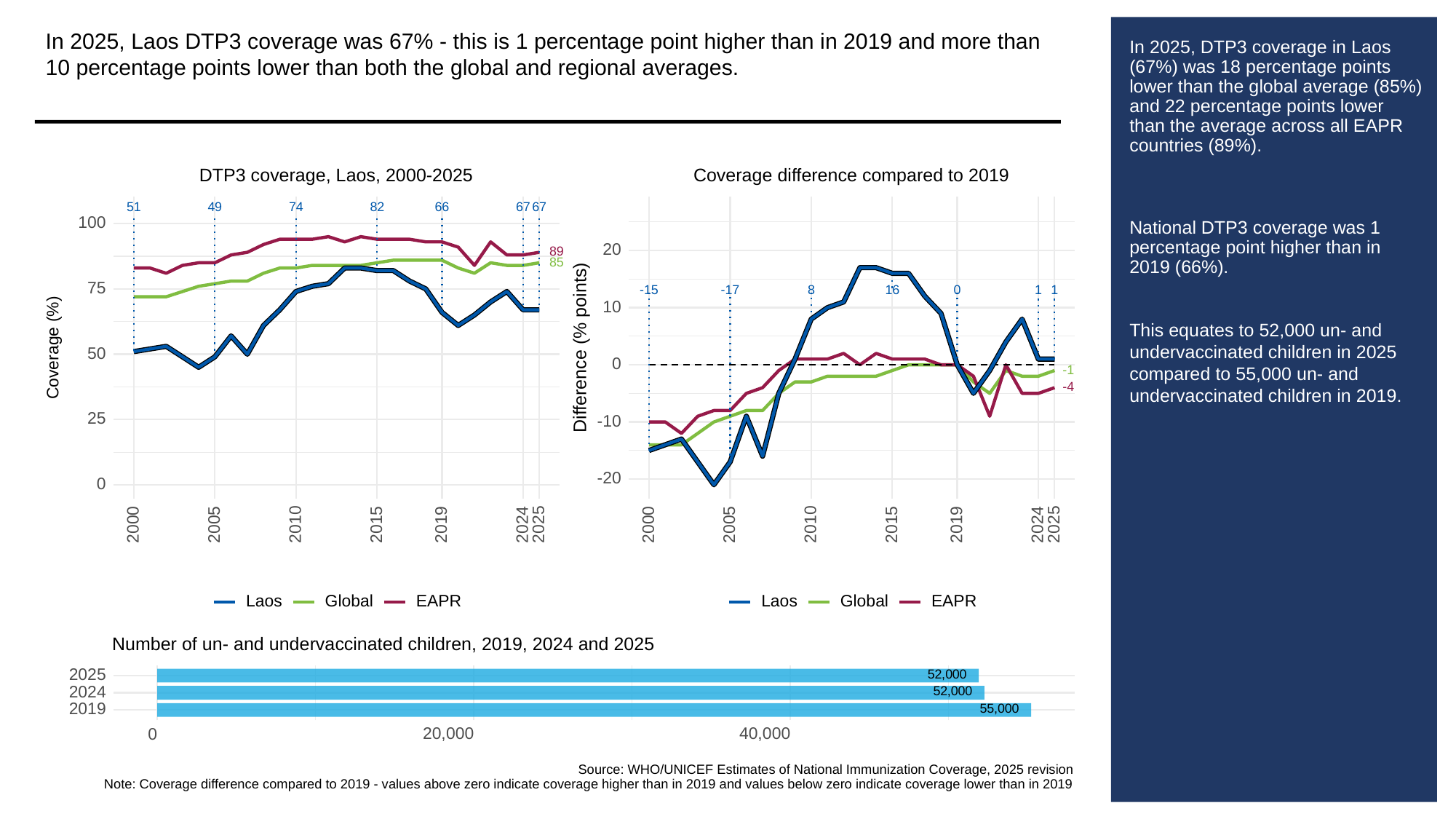

In 2025, Laos DTP3 coverage was 67% - this is 1 percentage point higher than in 2019 and more than 10 percentage points lower than both the global and regional averages.
# In 2025, DTP3 coverage in Laos (67%) was 18 percentage points lower than the global average (85%) and 22 percentage points lower than the average across all EAPR countries (89%).

National DTP3 coverage was 1 percentage point higher than in 2019 (66%).

This equates to 52,000 un- and undervaccinated children in 2025 compared to 55,000 un- and undervaccinated children in 2019.

Coverage difference compared to 2019
DTP3 coverage, Laos, 2000-2025

51
49
82
66
67
67
74
100

20
89

85

75
-15
8
16
0
-17
1
1

10

Difference (% points)
Coverage (%)
50

0

-1
-4

25
-10

-20
0

2000
2005
2010
2015
2019
2024
2025
2000
2005
2010
2015
2019
2024
2025
Global
Global
Laos
Laos
EAPR
EAPR

Number of un- and undervaccinated children, 2019, 2024 and 2025

52,000
2025

52,000
2024

55,000
2019

20,000
40,000
0
Source: WHO/UNICEF Estimates of National Immunization Coverage, 2025 revision
Note: Coverage difference compared to 2019 - values above zero indicate coverage higher than in 2019 and values below zero indicate coverage lower than in 2019